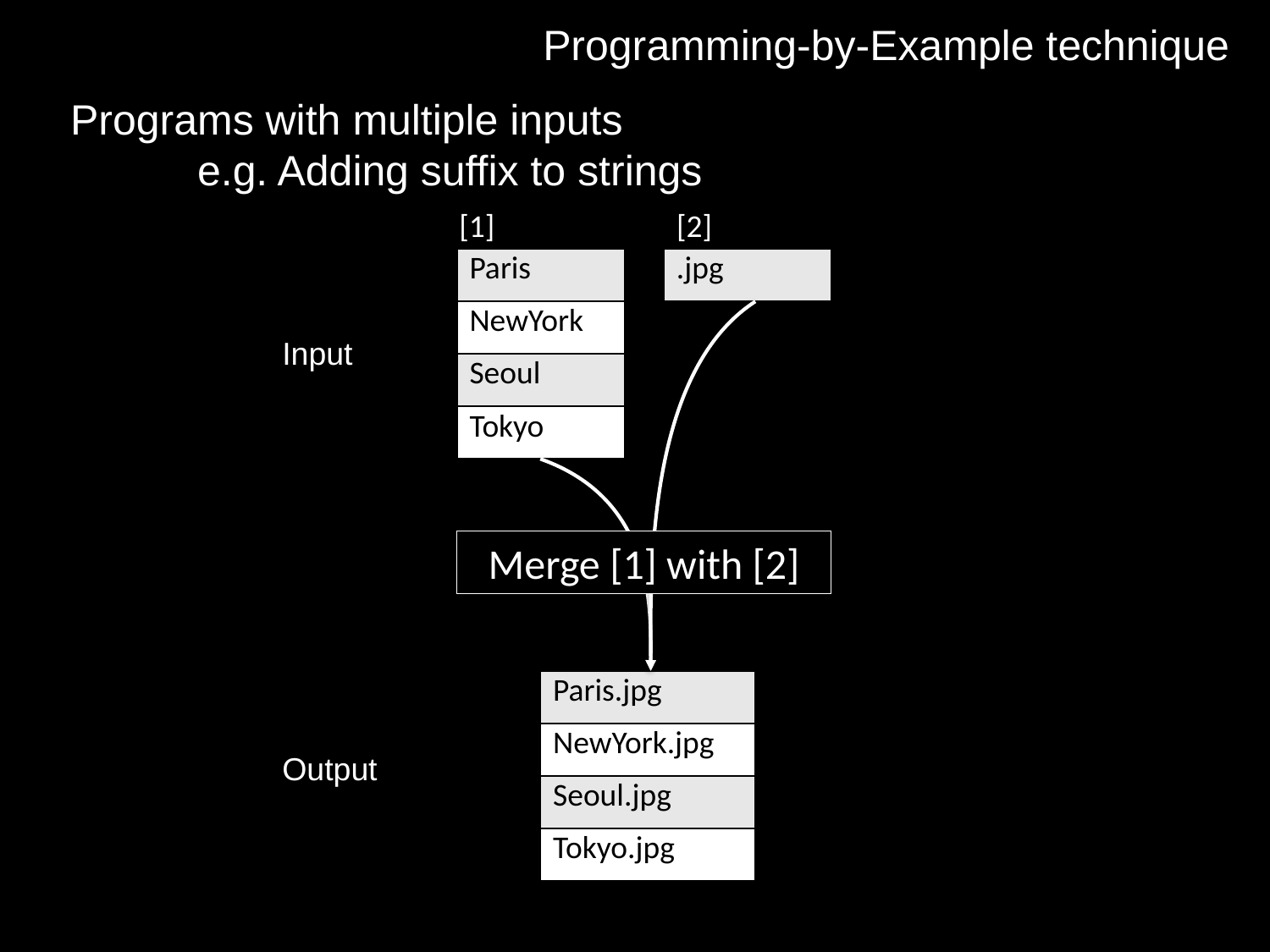

Programming-by-Example technique
Programs with multiple inputs
	e.g. Adding suffix to strings
[1]
[2]
| Paris |
| --- |
| NewYork |
| Seoul |
| Tokyo |
| .jpg |
| --- |

Merge [1] with [2]
Input
| Paris.jpg |
| --- |
| NewYork.jpg |
| Seoul.jpg |
| Tokyo.jpg |
Output